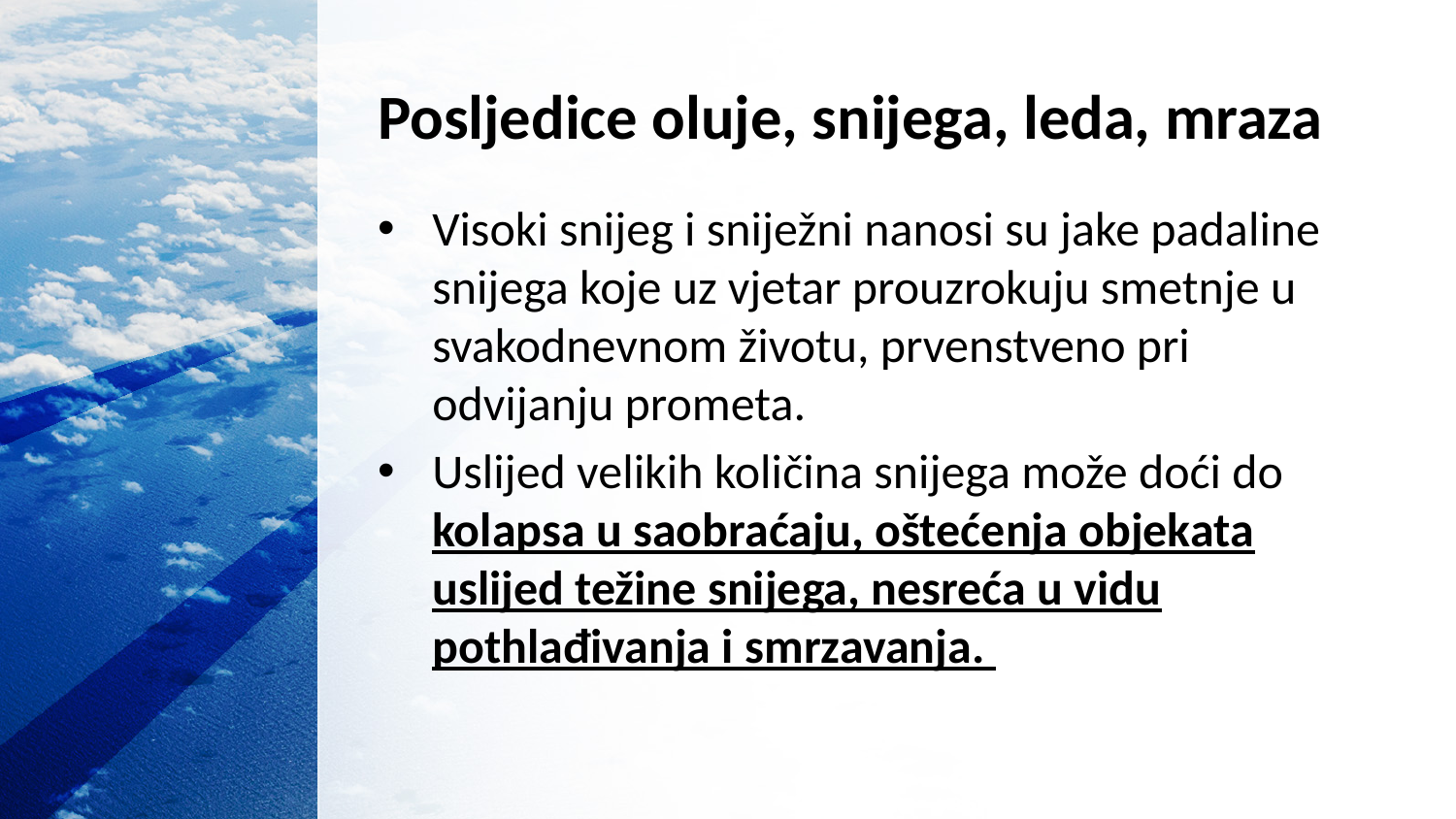

# Posljedice oluje, snijega, leda, mraza
Visoki snijeg i sniježni nanosi su jake padaline snijega koje uz vjetar prouzrokuju smetnje u svakodnevnom životu, prvenstveno pri odvijanju prometa.
Uslijed velikih količina snijega može doći do kolapsa u saobraćaju, oštećenja objekata uslijed težine snijega, nesreća u vidu pothlađivanja i smrzavanja.